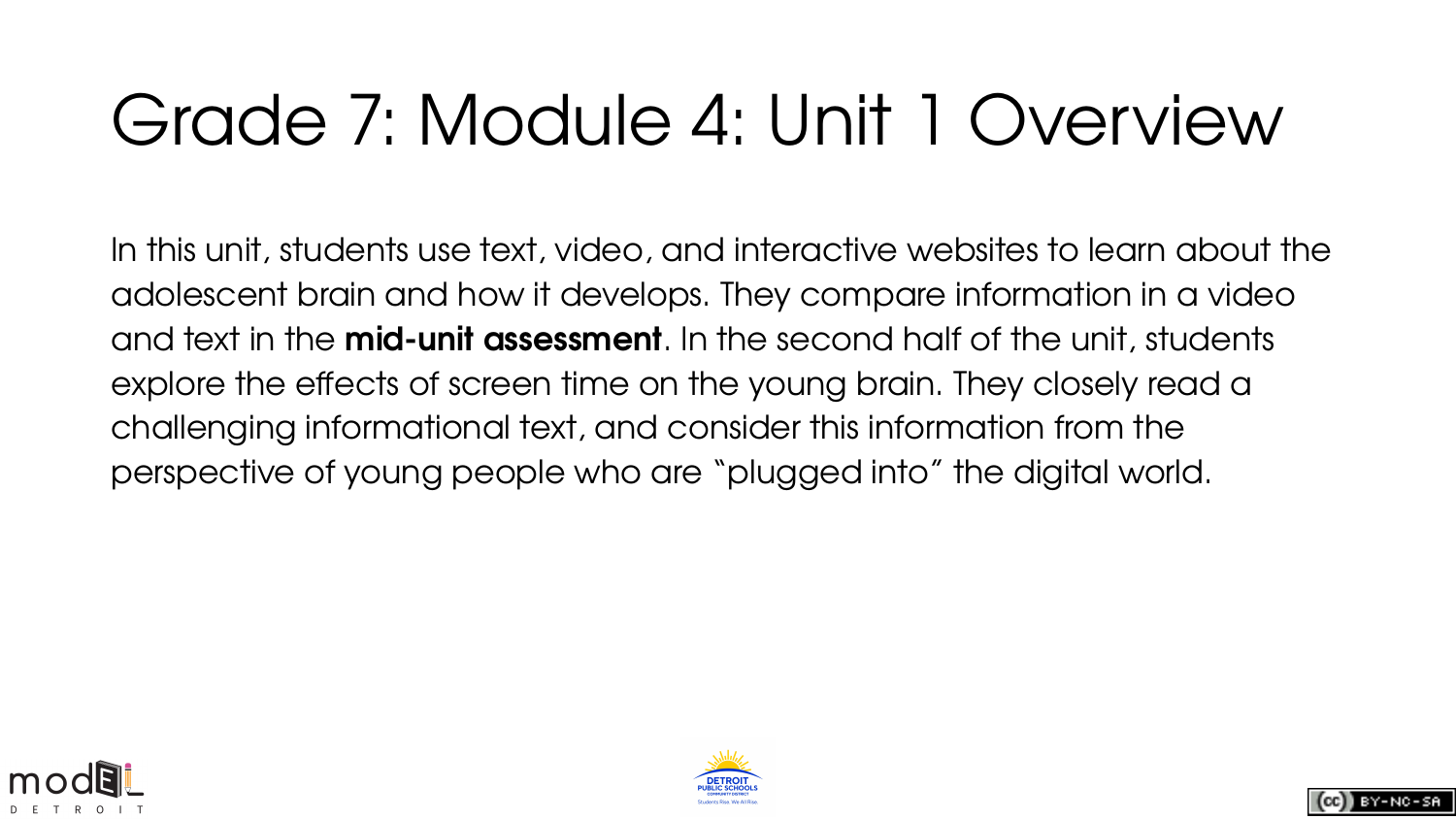

# Grade 7: Module 4: Unit 1 Overview
In this unit, students use text, video, and interactive websites to learn about the adolescent brain and how it develops. They compare information in a video and text in the mid-unit assessment. In the second half of the unit, students explore the effects of screen time on the young brain. They closely read a challenging informational text, and consider this information from the perspective of young people who are “plugged into” the digital world.